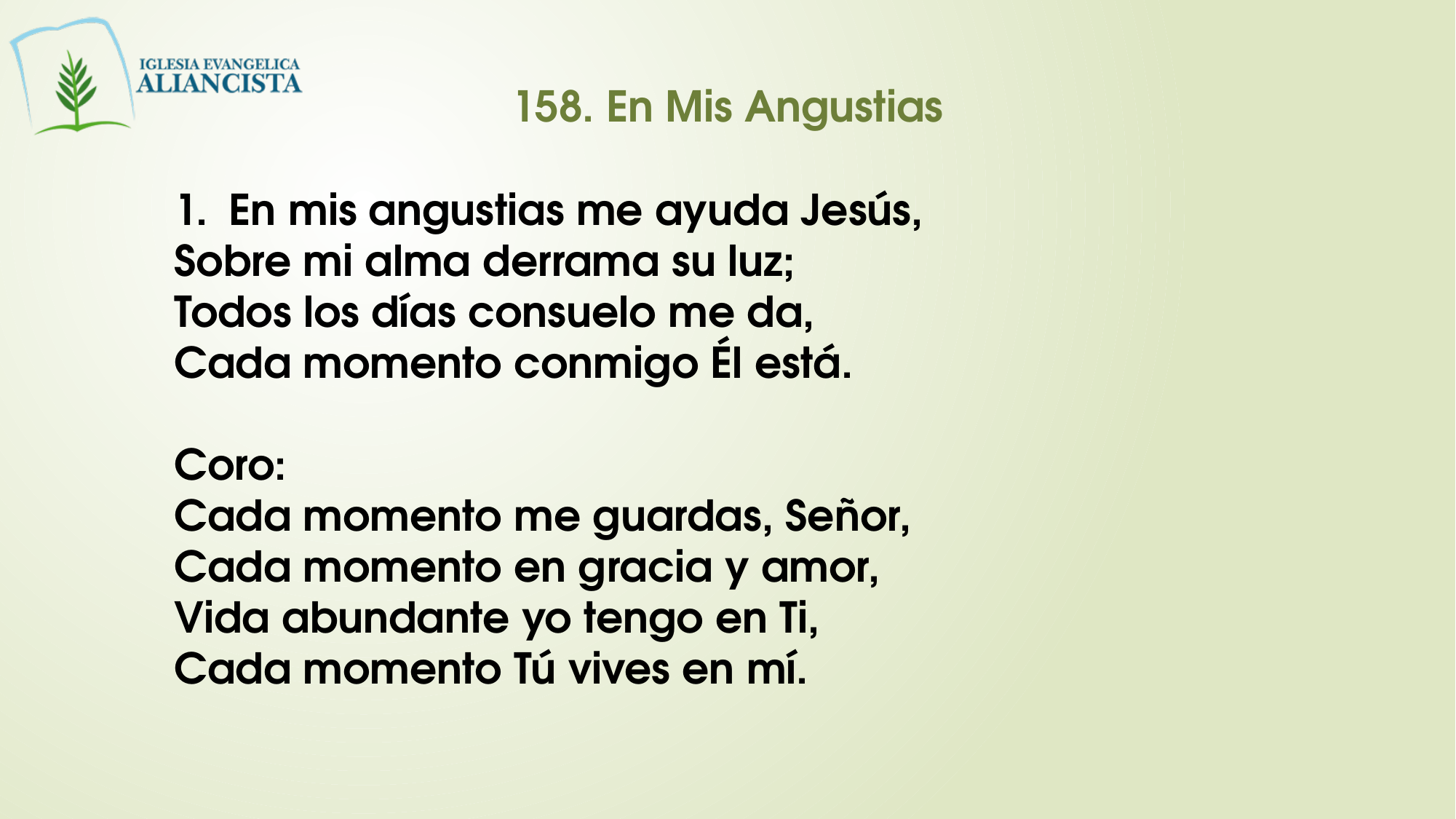

158. En Mis Angustias
En mis angustias me ayuda Jesús,
Sobre mi alma derrama su luz;
Todos los días consuelo me da,
Cada momento conmigo Él está.

Coro:
Cada momento me guardas, Señor,
Cada momento en gracia y amor,
Vida abundante yo tengo en Ti,
Cada momento Tú vives en mí.